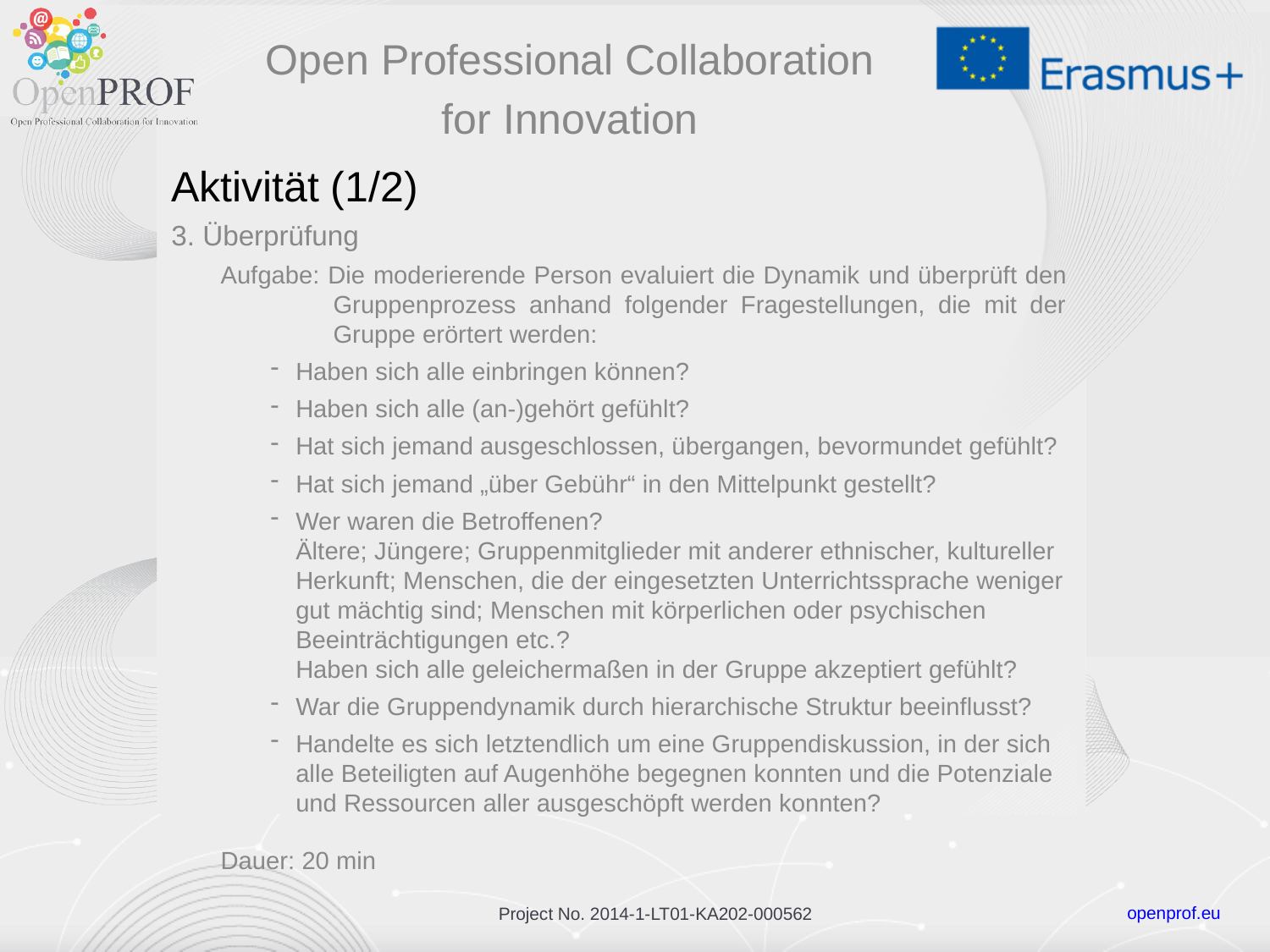

Open Professional Collaboration
for Innovation
# Aktivität (1/2)
3. Überprüfung
Aufgabe: Die moderierende Person evaluiert die Dynamik und überprüft den Gruppenprozess anhand folgender Fragestellungen, die mit der Gruppe erörtert werden:
Haben sich alle einbringen können?
Haben sich alle (an-)gehört gefühlt?
Hat sich jemand ausgeschlossen, übergangen, bevormundet gefühlt?
Hat sich jemand „über Gebühr“ in den Mittelpunkt gestellt?
Wer waren die Betroffenen?
Ältere; Jüngere; Gruppenmitglieder mit anderer ethnischer, kultureller Herkunft; Menschen, die der eingesetzten Unterrichtssprache weniger gut mächtig sind; Menschen mit körperlichen oder psychischen Beeinträchtigungen etc.?
Haben sich alle geleichermaßen in der Gruppe akzeptiert gefühlt?
War die Gruppendynamik durch hierarchische Struktur beeinflusst?
Handelte es sich letztendlich um eine Gruppendiskussion, in der sich alle Beteiligten auf Augenhöhe begegnen konnten und die Potenziale und Ressourcen aller ausgeschöpft werden konnten?

Dauer: 20 min